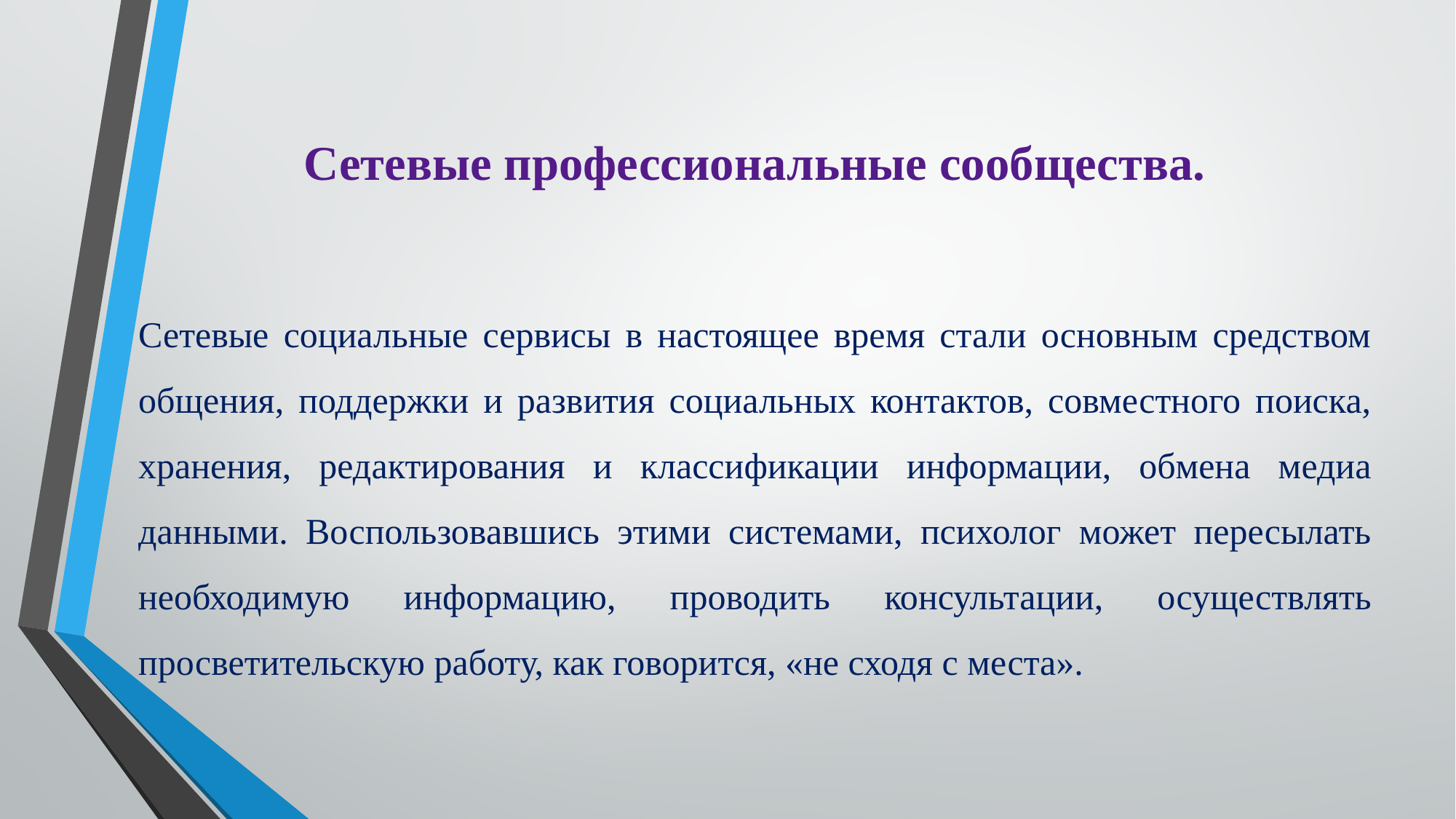

# Сетевые профессиональные сообщества.
Сетевые социальные сервисы в настоящее время стали основным средством общения, поддержки и развития социальных контактов, совместного поиска, хранения, редактирования и классификации информации, обмена медиа данными. Воспользовавшись этими системами, психолог может пересылать необходимую информацию, проводить консультации, осуществлять просветительскую работу, как говорится, «не сходя с места».